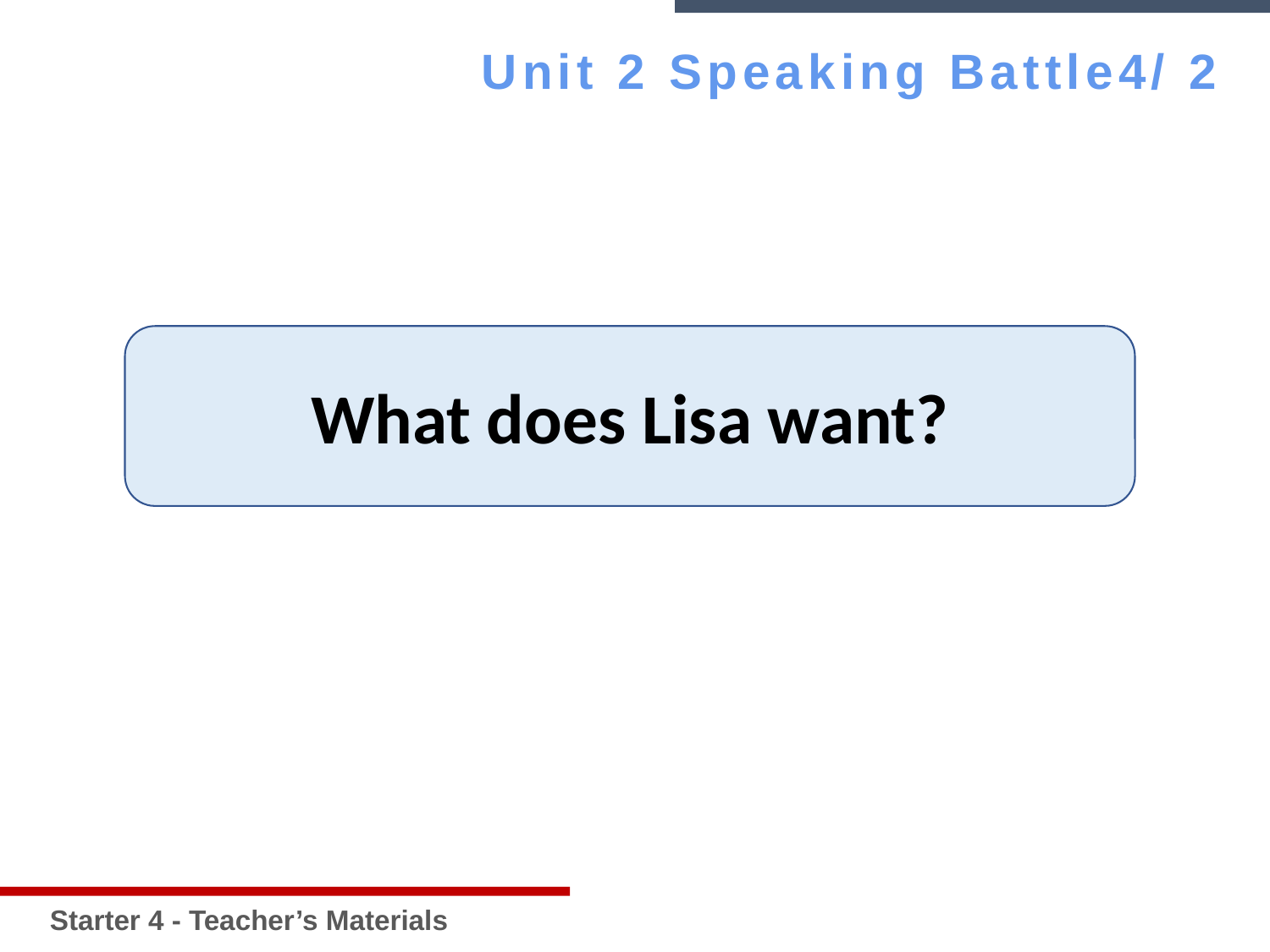

Starter 4 - Teacher’s Materials
Unit 2 Speaking Battle4/ 2
What does Lisa want?